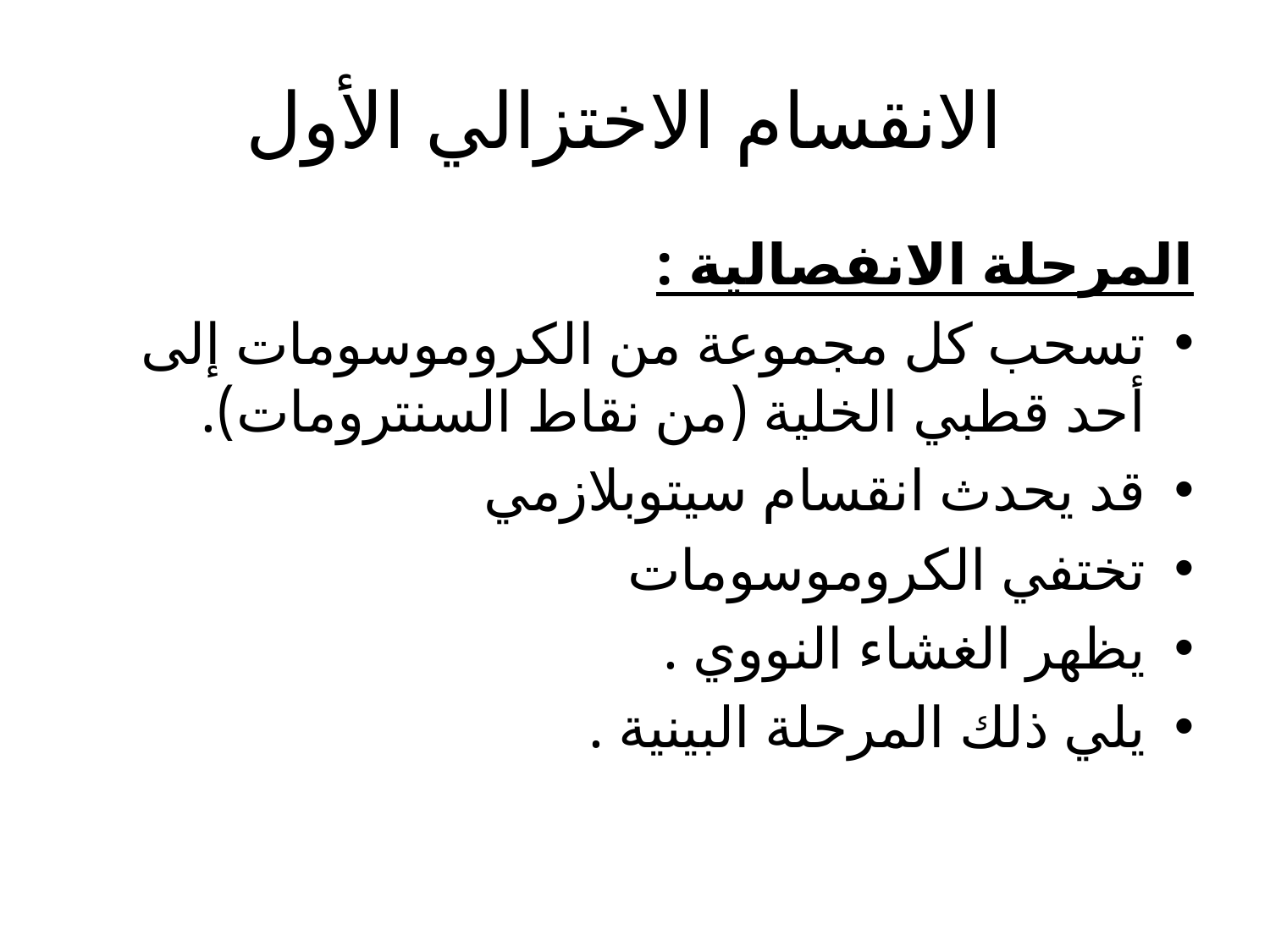

# الانقسام الاختزالي الأول
المرحلة الانفصالية :
تسحب كل مجموعة من الكروموسومات إلى أحد قطبي الخلية (من نقاط السنترومات).
قد يحدث انقسام سيتوبلازمي
تختفي الكروموسومات
يظهر الغشاء النووي .
يلي ذلك المرحلة البينية .